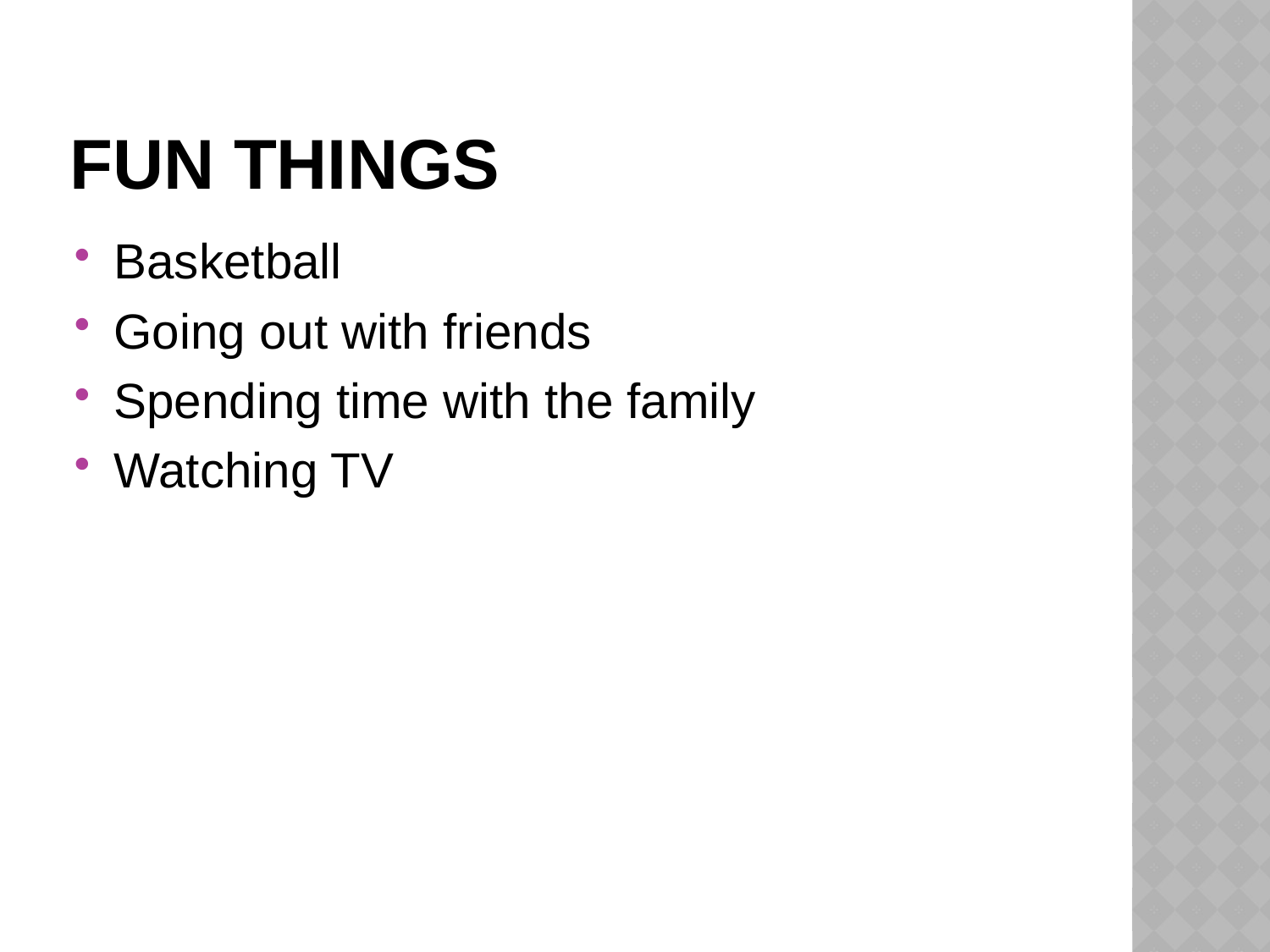

# Fun things
Basketball
Going out with friends
Spending time with the family
Watching TV